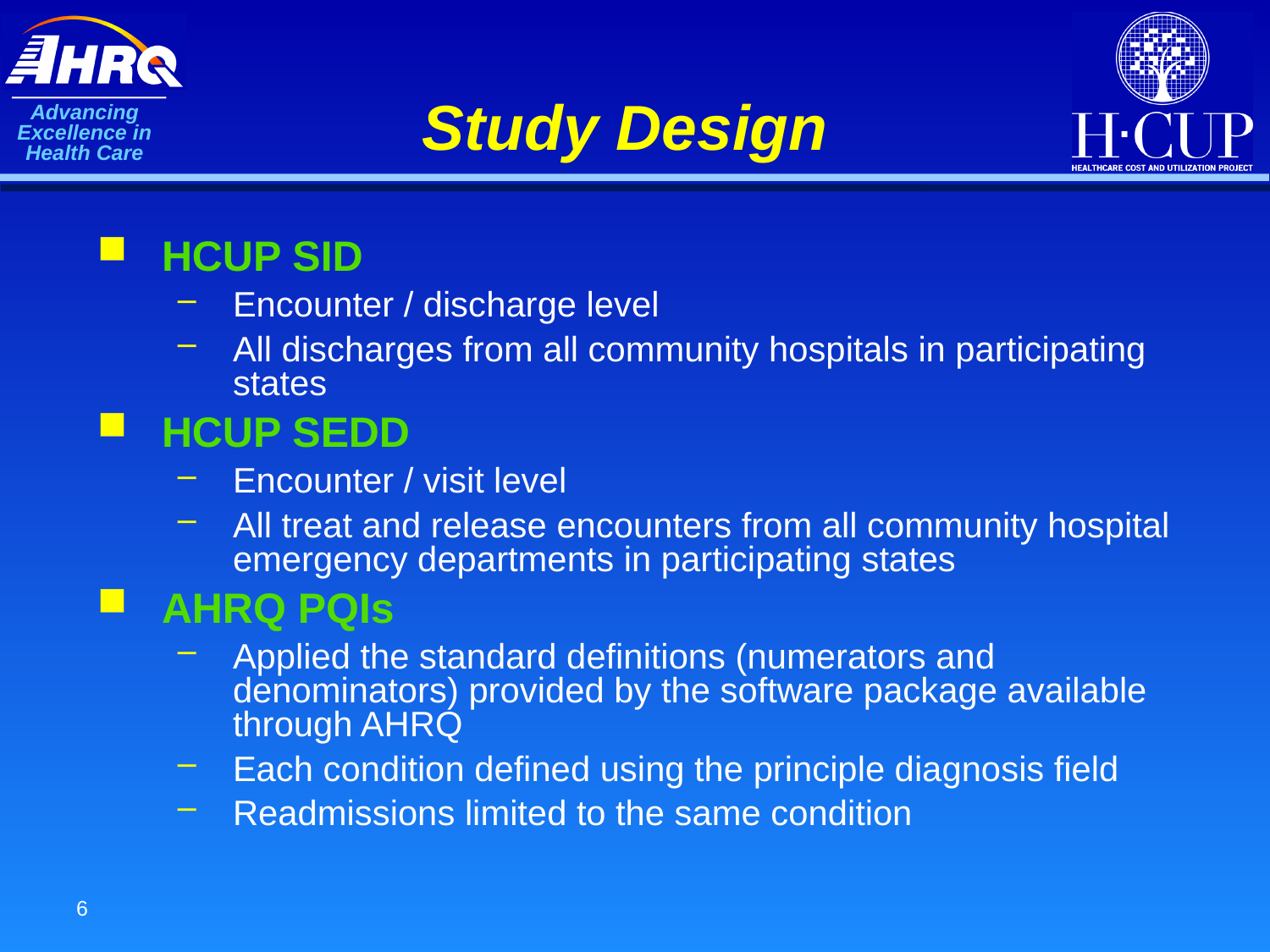

# Study Design
HCUP SID
Encounter / discharge level
All discharges from all community hospitals in participating states
HCUP SEDD
Encounter / visit level
All treat and release encounters from all community hospital emergency departments in participating states
AHRQ PQIs
Applied the standard definitions (numerators and denominators) provided by the software package available through AHRQ
Each condition defined using the principle diagnosis field
Readmissions limited to the same condition
6